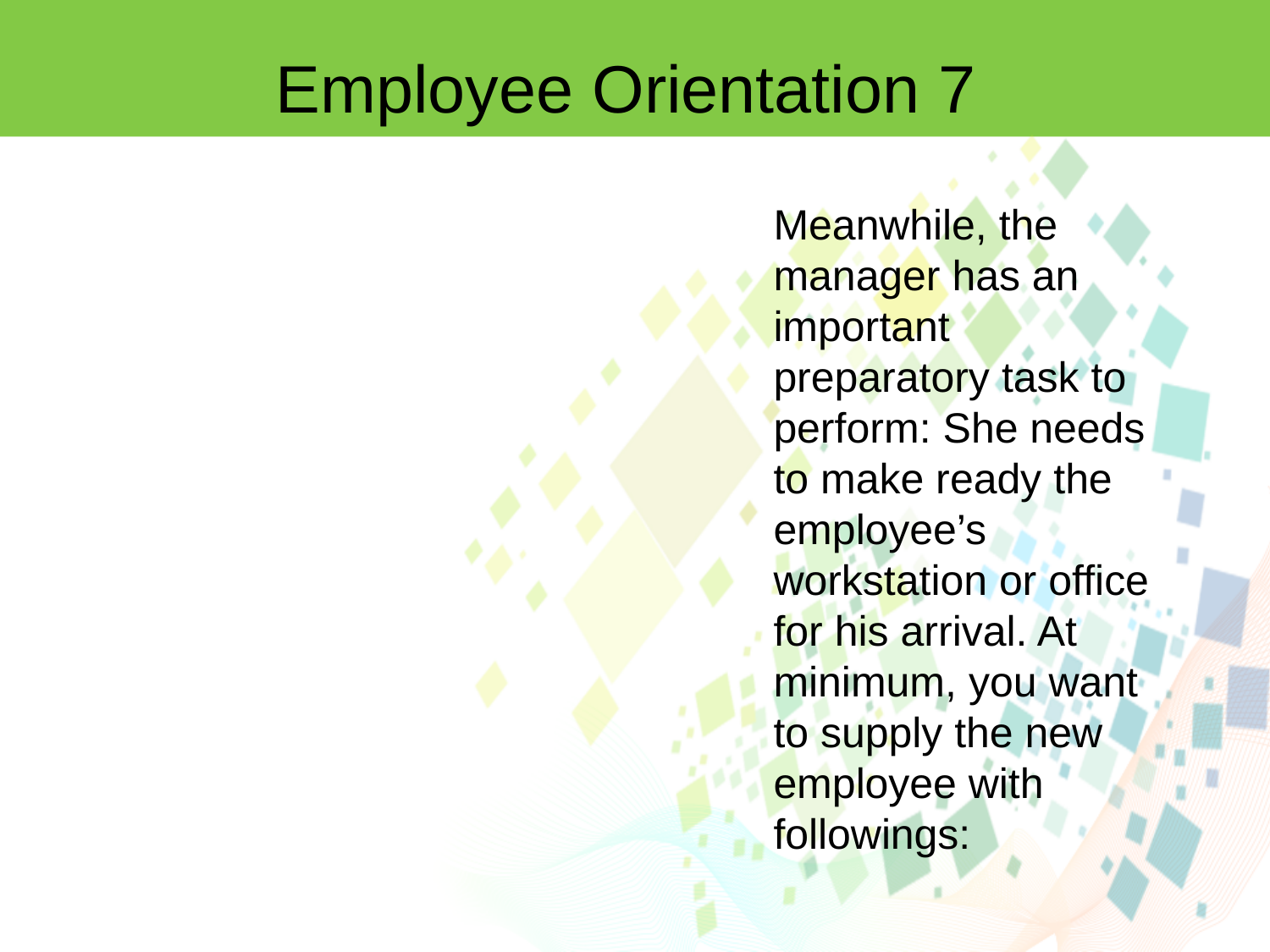

Employee Orientation 7
Meanwhile, the manager has an important preparatory task to perform: She needs to make ready the employee’s workstation or office for his arrival. At minimum, you want to supply the new employee with followings: